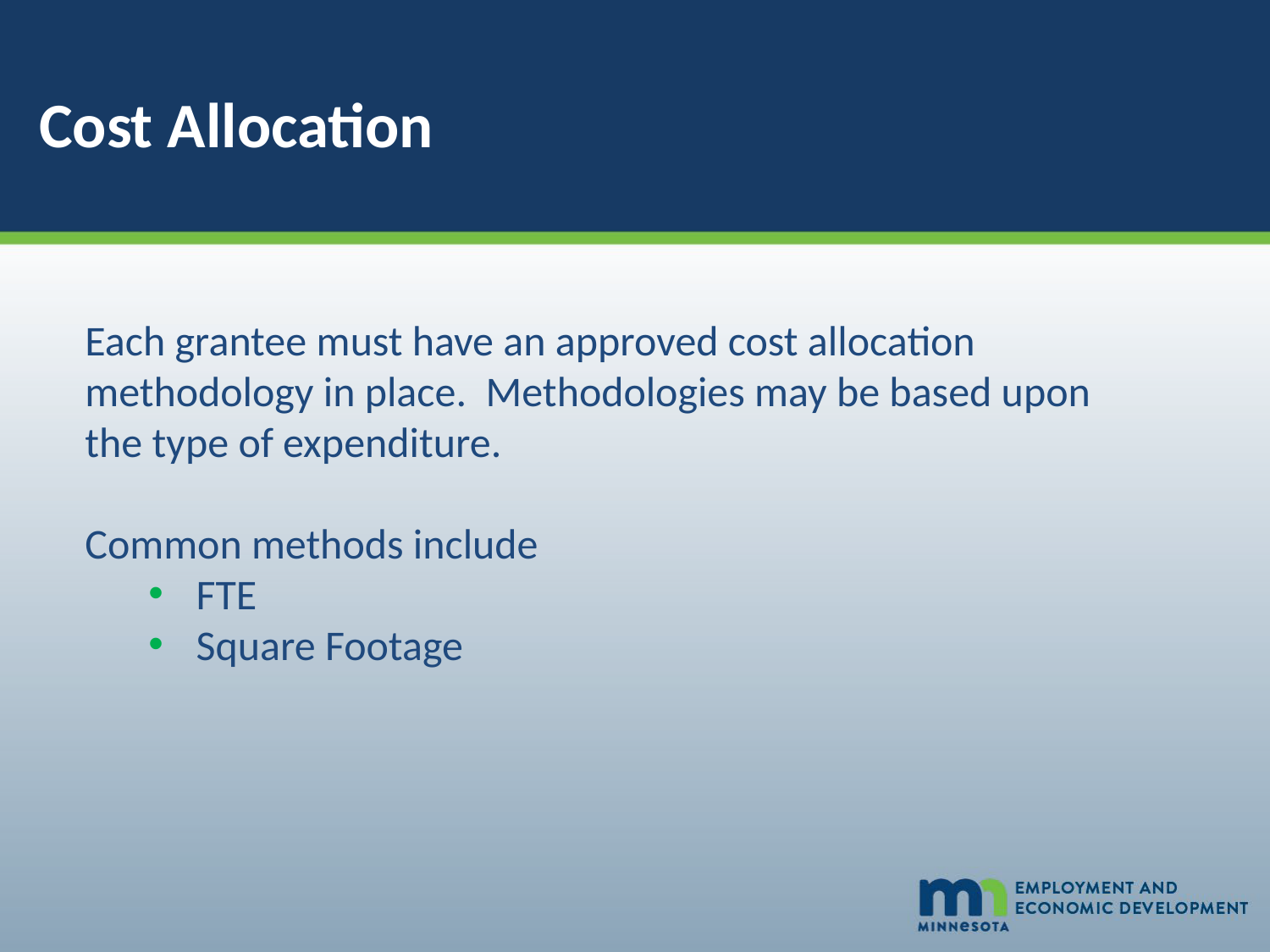

# Cost Allocation
Each grantee must have an approved cost allocation methodology in place.  Methodologies may be based upon the type of expenditure.

Common methods include
FTE
Square Footage